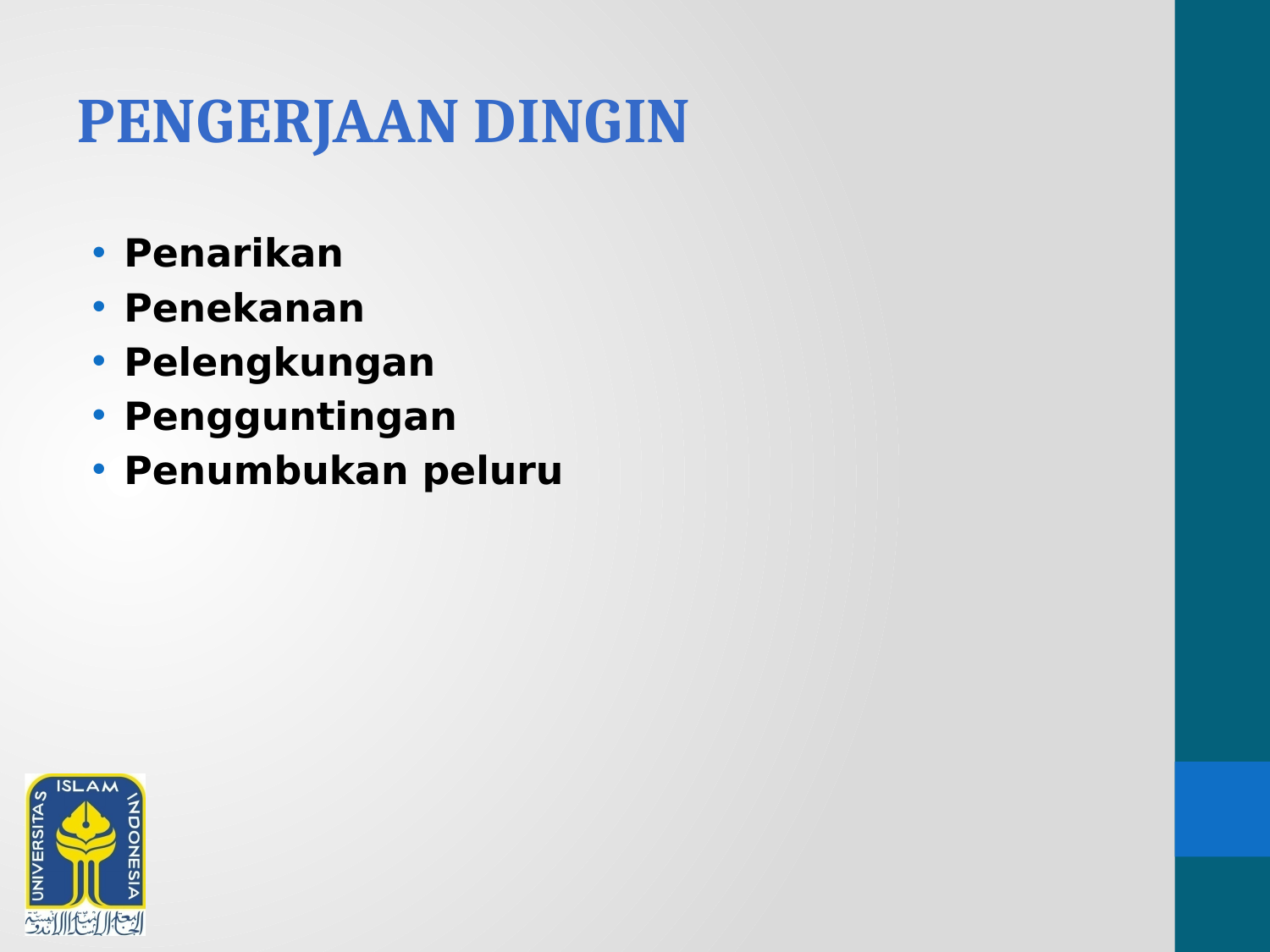

# Pengerjaan dingin
Penarikan
Penekanan
Pelengkungan
Pengguntingan
Penumbukan peluru